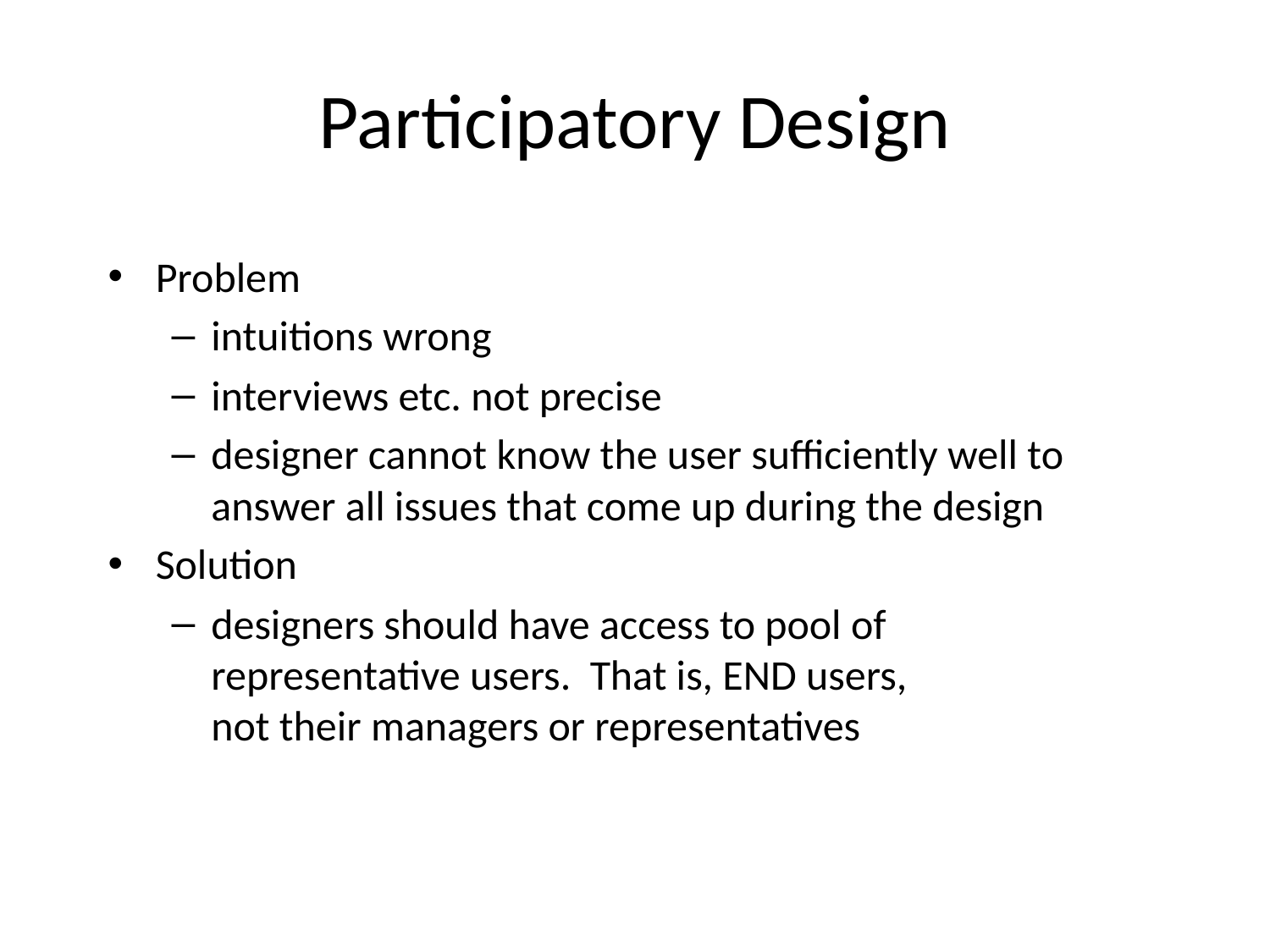

# Participatory Design
Problem
intuitions wrong
interviews etc. not precise
designer cannot know the user sufficiently well to answer all issues that come up during the design
Solution
designers should have access to pool of
representative users.  That is, END users,
not their managers or representatives